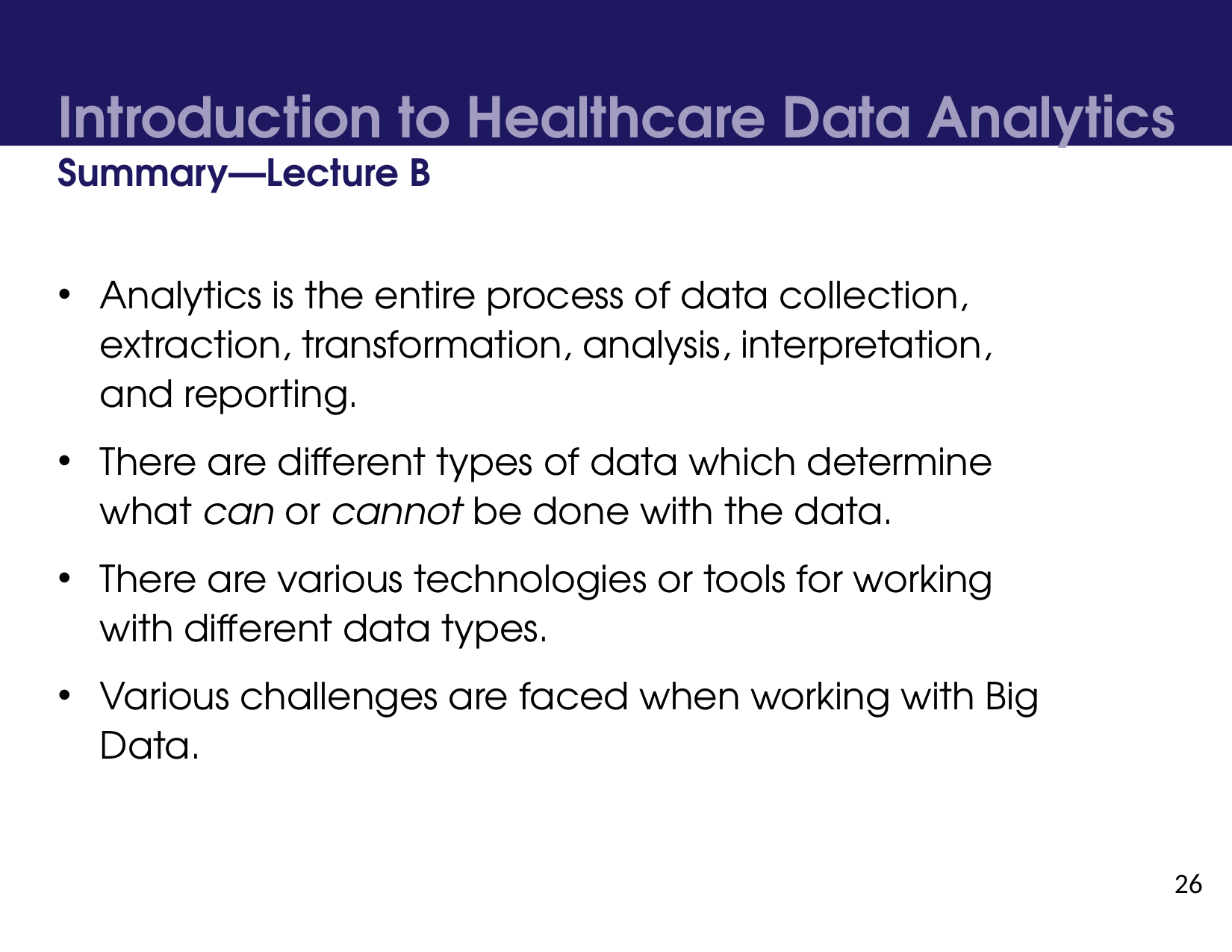

# Introduction to Healthcare Data Analytics Summary—Lecture B
Analytics is the entire process of data collection, extraction, transformation, analysis, interpretation, and reporting.
There are different types of data which determine what can or cannot be done with the data.
There are various technologies or tools for working with different data types.
Various challenges are faced when working with Big Data.
26